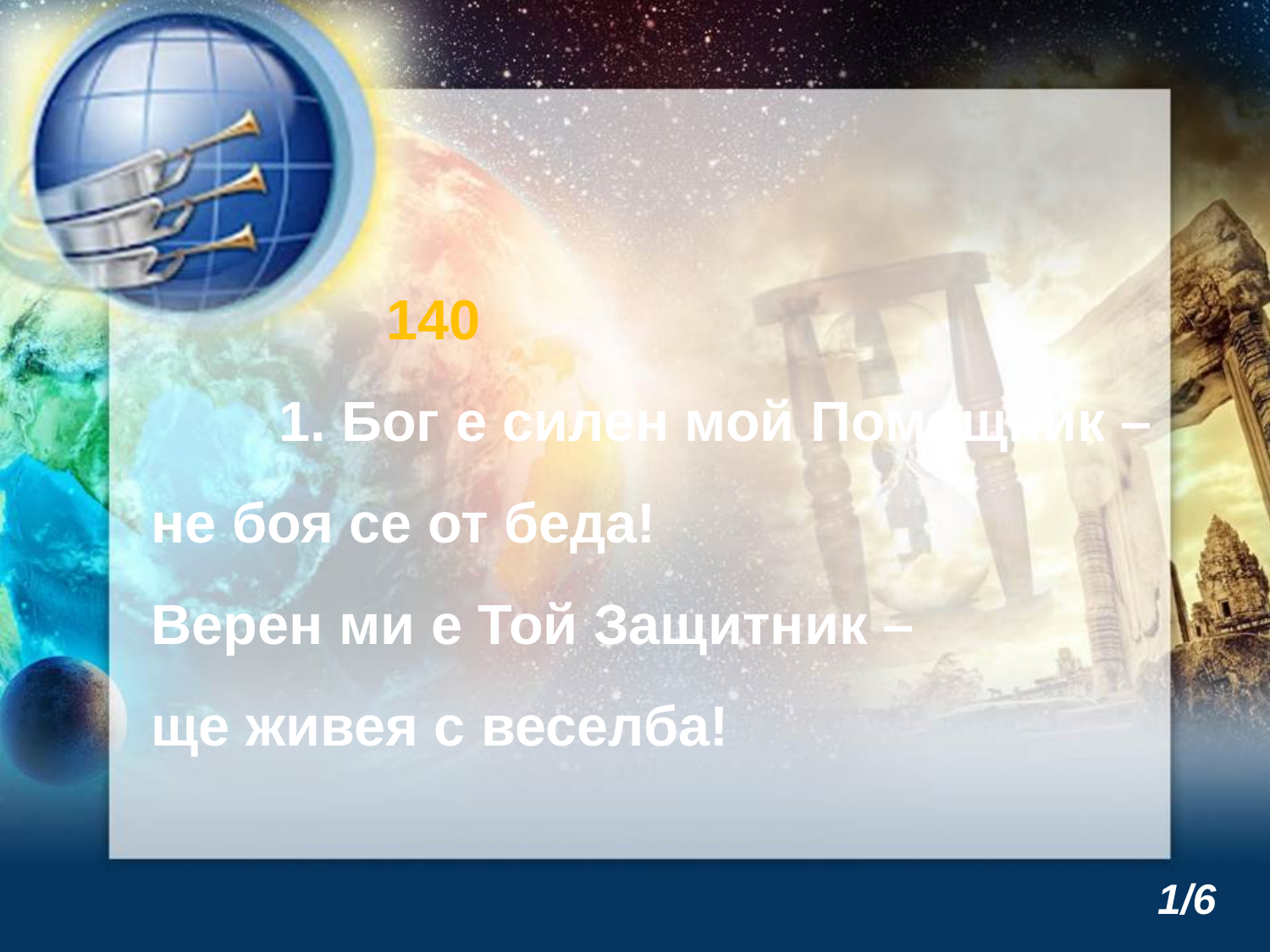

140
		   1. Бог е силен мой Помощник –
      не боя се от беда!
      Верен ми е Той Защитник –
      ще живея с веселба!
1/6